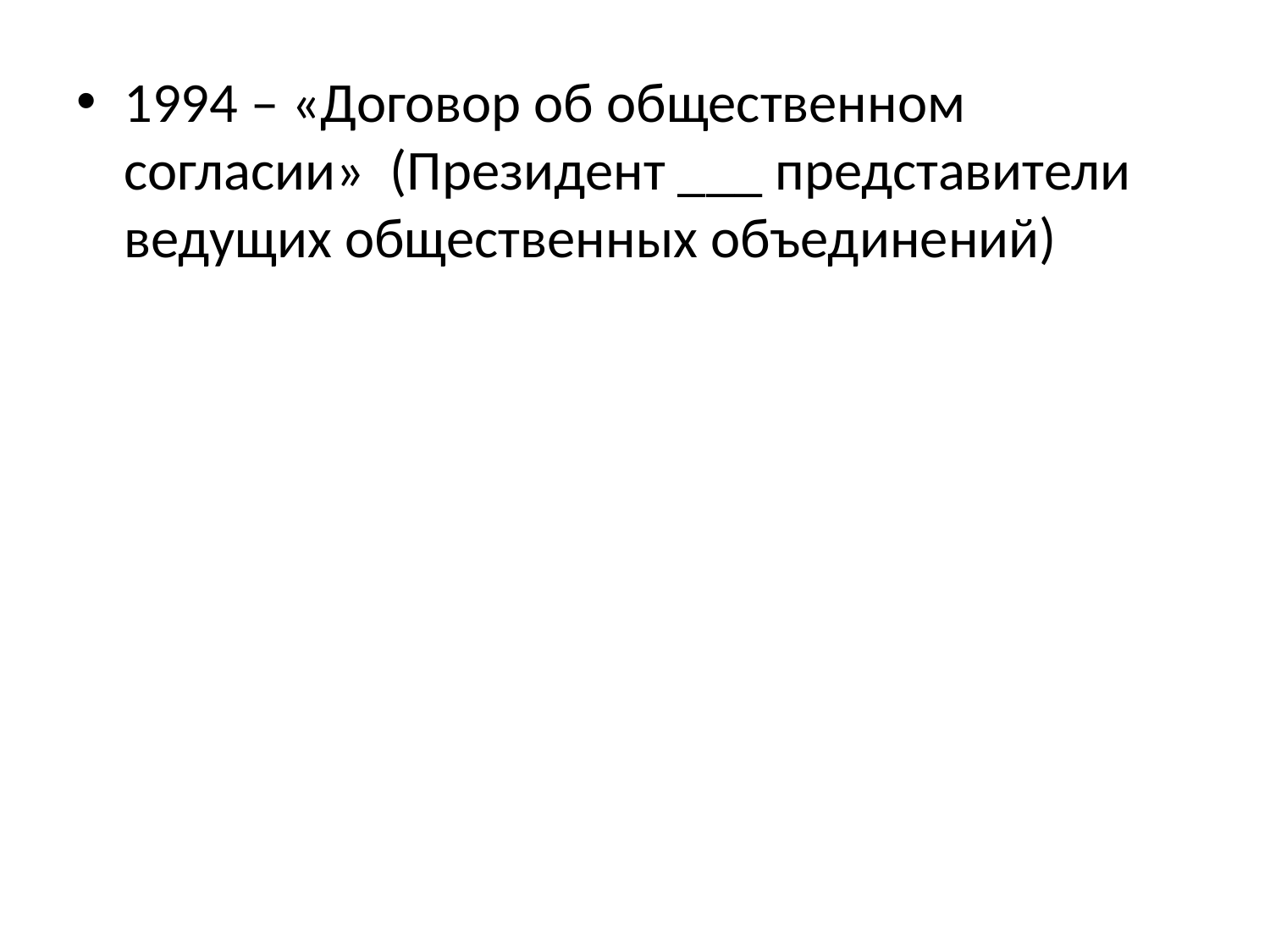

1994 – «Договор об общественном согласии»  (Президент ___ представители ведущих общественных объединений)